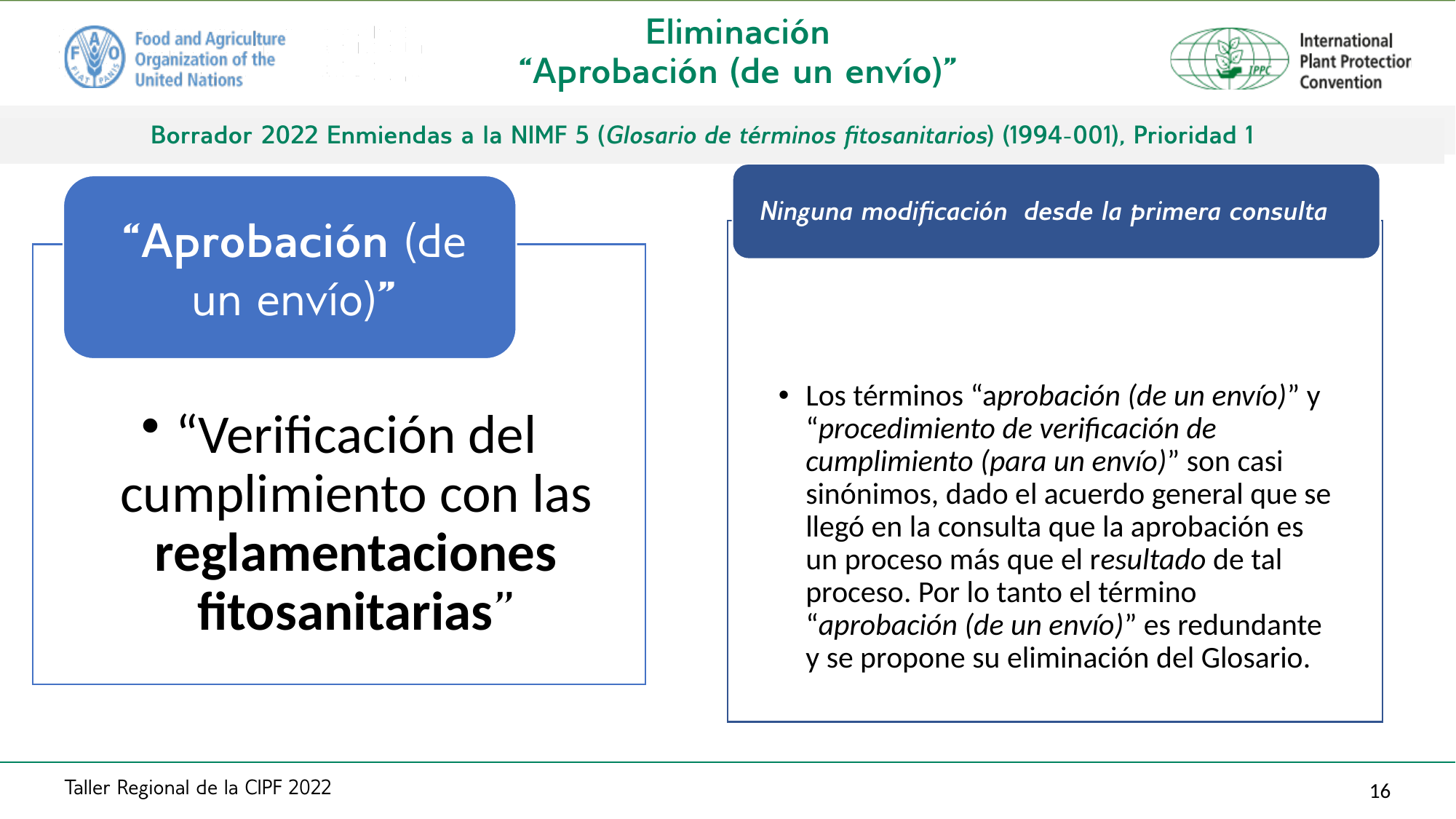

# Eliminación “Aprobación (de un envío)”
Borrador 2022 Enmiendas a la NIMF 5 (Glosario de términos fitosanitarios) (1994-001), Prioridad 1
“Verificación del cumplimiento con las reglamentaciones fitosanitarias”
“Aprobación (de un envío)”
Los términos “aprobación (de un envío)” y “procedimiento de verificación de cumplimiento (para un envío)” son casi sinónimos, dado el acuerdo general que se llegó en la consulta que la aprobación es un proceso más que el resultado de tal proceso. Por lo tanto el término “aprobación (de un envío)” es redundante y se propone su eliminación del Glosario.
Ninguna modificación  desde la primera consulta
Taller Regional de la CIPF 2022